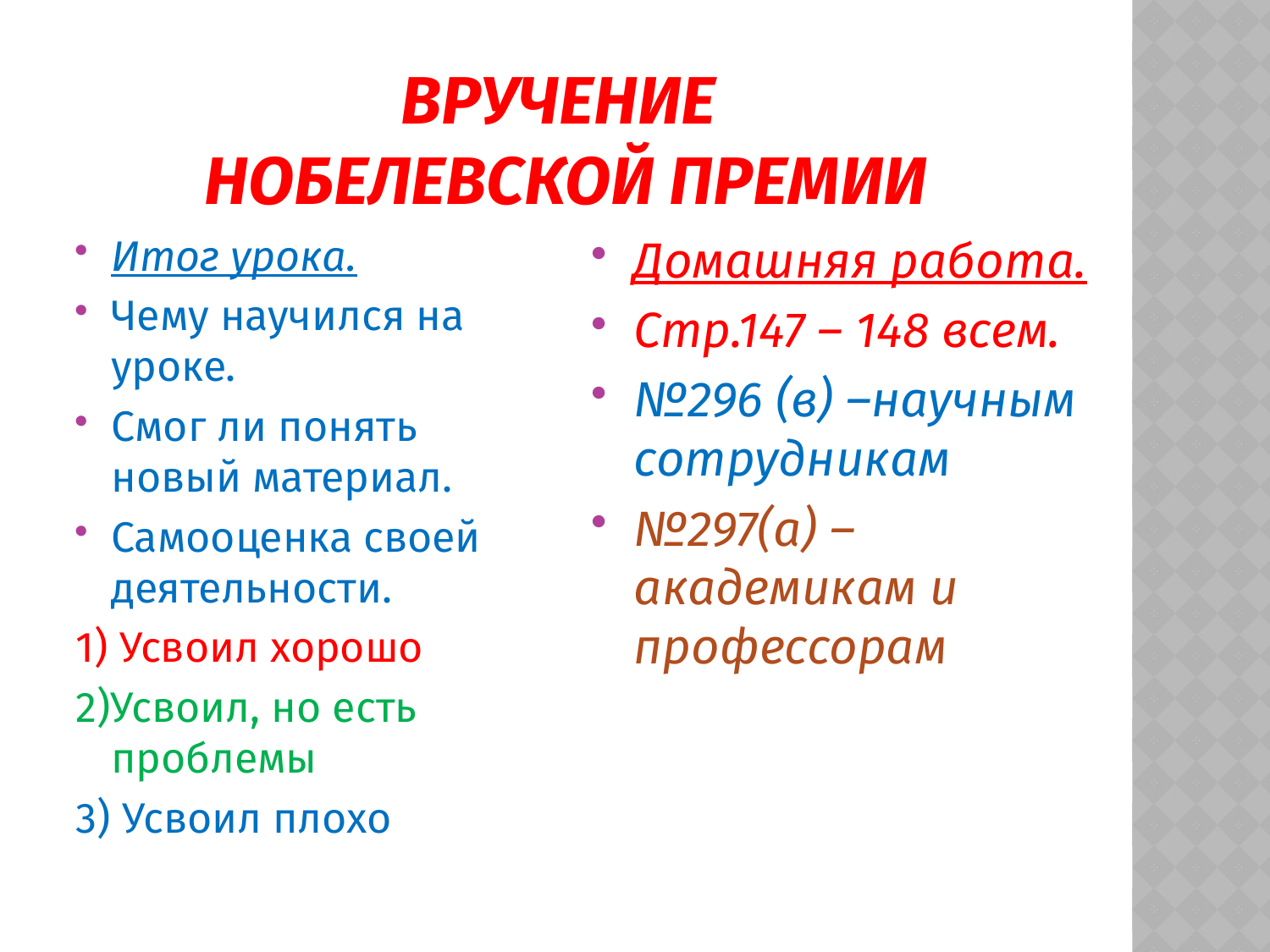

# Вручение Нобелевской премии
Итог урока.
Чему научился на уроке.
Смог ли понять новый материал.
Самооценка своей деятельности.
1) Усвоил хорошо
2)Усвоил, но есть проблемы
3) Усвоил плохо

Домашняя работа.
Стр.147 – 148 всем.
№296 (в) –научным сотрудникам
№297(а) – академикам и профессорам